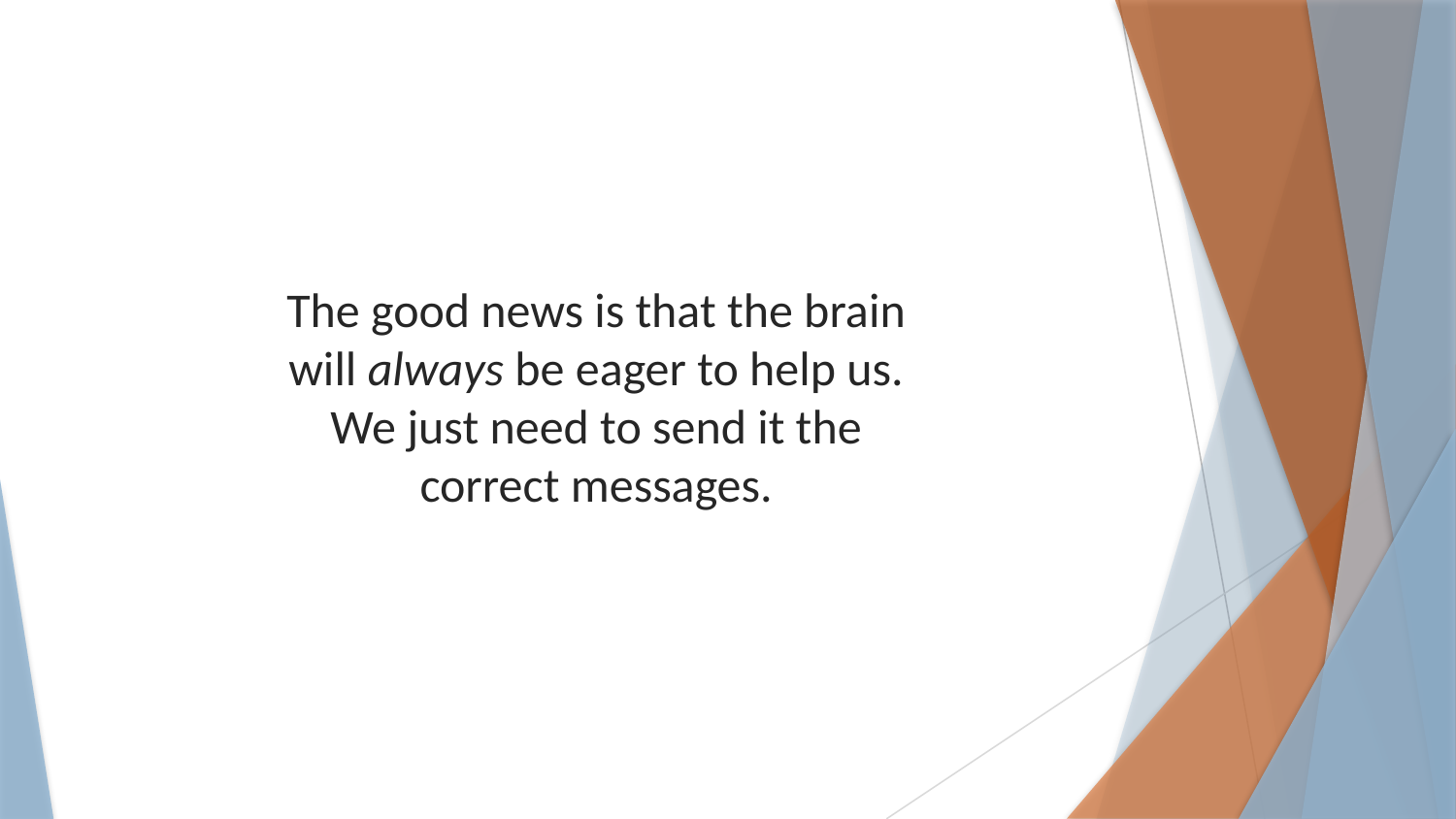

The good news is that the brain will always be eager to help us. We just need to send it the correct messages.